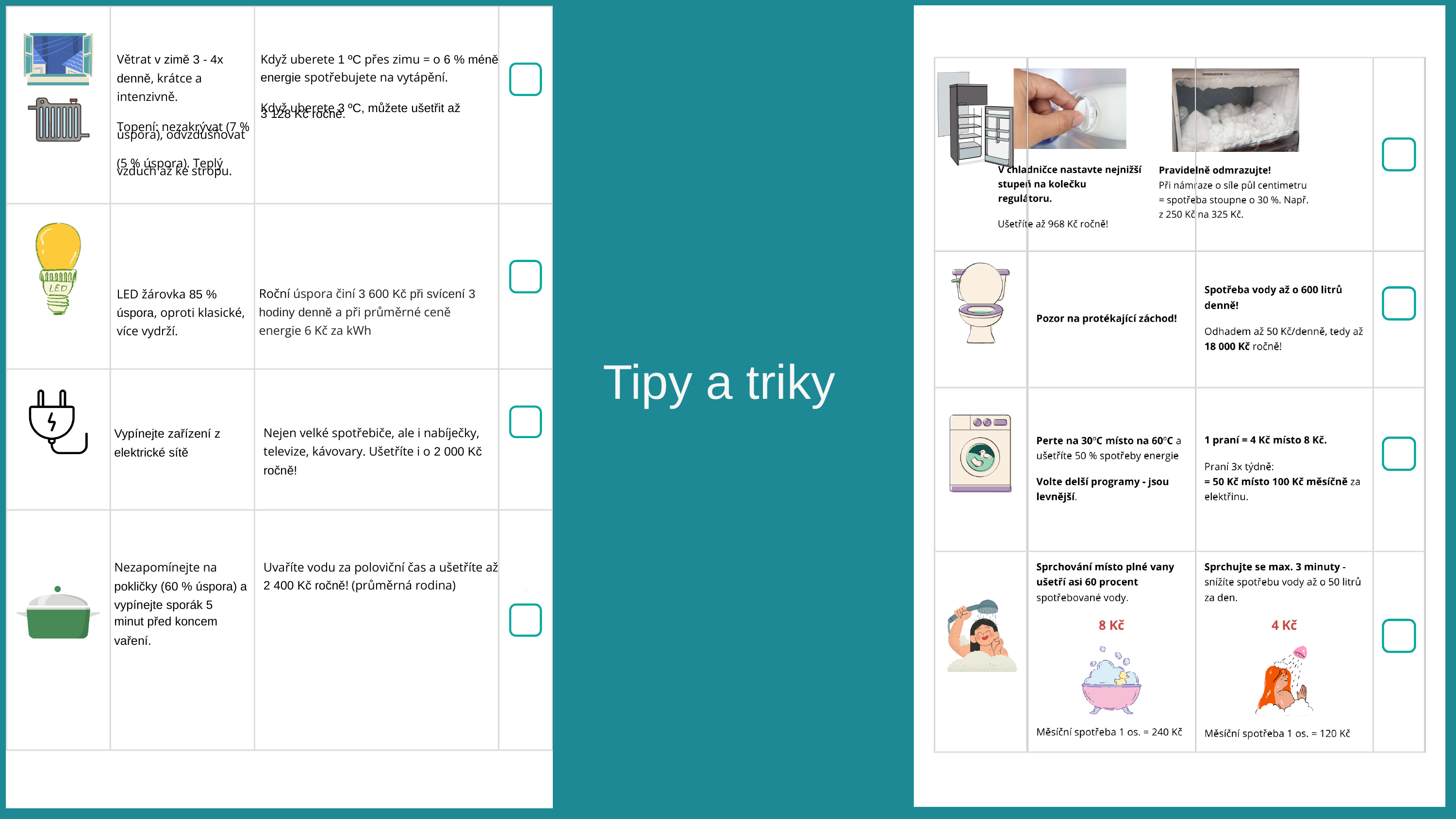

Větrat v zimě 3 - 4x denně, krátce a intenzivně.
Topení: nezakrývat (7 %
úspora), odvzdušňovat
(5 % úspora). Teplý
vzduch až ke stropu.
Když uberete 1 ºC přes zimu = o 6 % méně energie spotřebujete na vytápění.
Když uberete 3 ºC, můžete ušetřit až
3 128 Kč ročně.
LED žárovka 85 % úspora, oproti klasické, více vydrží.
Roční úspora činí 3 600 Kč při svícení 3 hodiny denně a při průměrné ceně energie 6 Kč za kWh
Vypínejte zařízení z elektrické sítě
Nejen velké spotřebiče, ale i nabíječky, televize, kávovary. Ušetříte i o 2 000 Kč ročně!
Nezapomínejte na pokličky (60 % úspora) a vypínejte sporák 5
minut před koncem
vaření.
Uvaříte vodu za poloviční čas a ušetříte až 2 400 Kč ročně! (průměrná rodina)

Tipy a triky